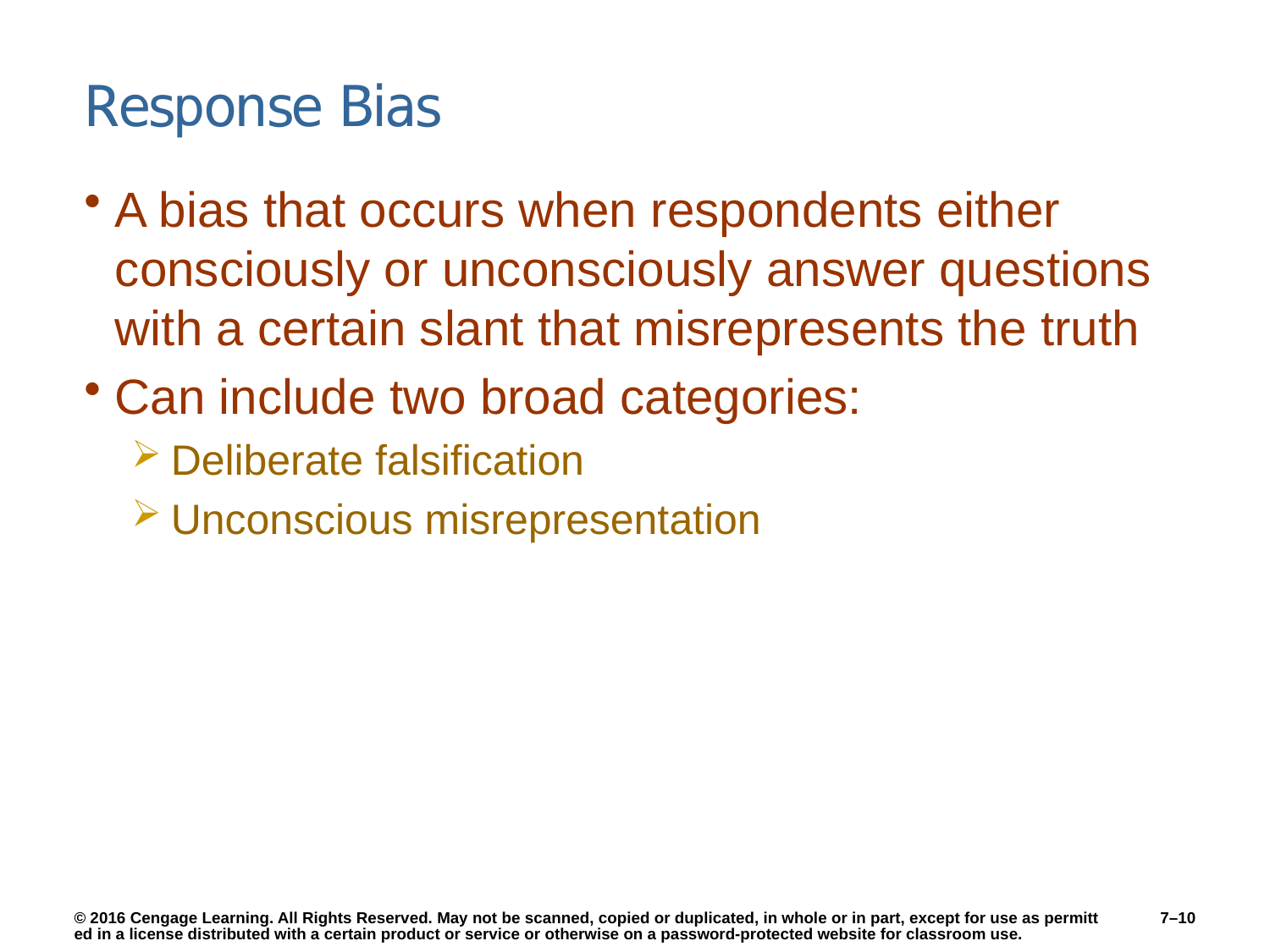

# Response Bias
A bias that occurs when respondents either consciously or unconsciously answer questions with a certain slant that misrepresents the truth
Can include two broad categories:
Deliberate falsification
Unconscious misrepresentation
7–10
© 2016 Cengage Learning. All Rights Reserved. May not be scanned, copied or duplicated, in whole or in part, except for use as permitted in a license distributed with a certain product or service or otherwise on a password-protected website for classroom use.